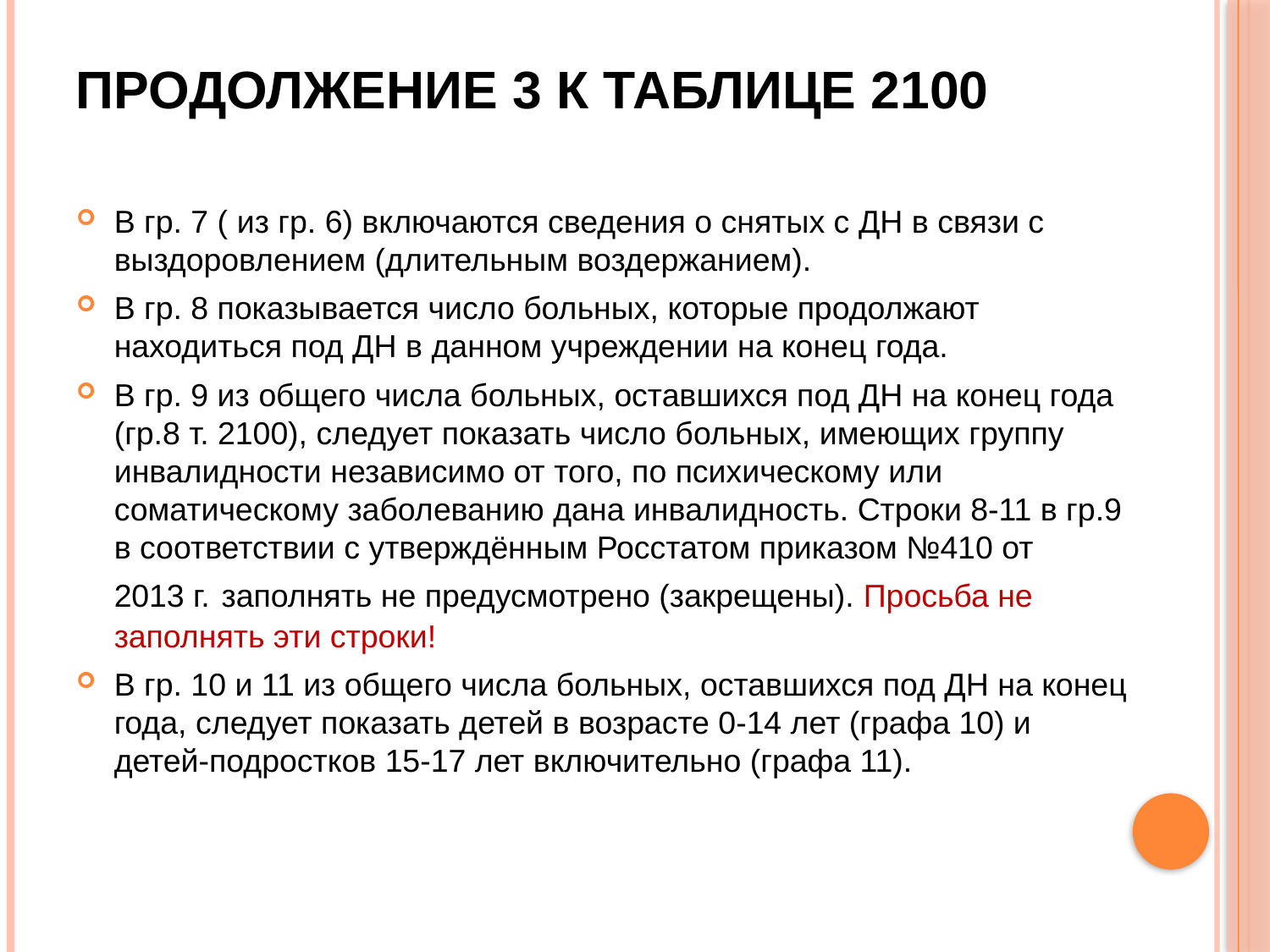

# Продолжение 3 к таблице 2100
В гр. 7 ( из гр. 6) включаются сведения о снятых с ДН в связи с выздоровлением (длительным воздержанием).
В гр. 8 показывается число больных, которые продолжают находиться под ДН в данном учреждении на конец года.
В гр. 9 из общего числа больных, оставшихся под ДН на конец года (гр.8 т. 2100), следует показать число больных, имеющих группу инвалидности независимо от того, по психическому или соматическому заболеванию дана инвалидность. Строки 8-11 в гр.9 в соответствии с утверждённым Росстатом приказом №410 от 2013 г. заполнять не предусмотрено (закрещены). Просьба не заполнять эти строки!
В гр. 10 и 11 из общего числа больных, оставшихся под ДН на конец года, следует показать детей в возрасте 0-14 лет (графа 10) и детей-подростков 15-17 лет включительно (графа 11).
12